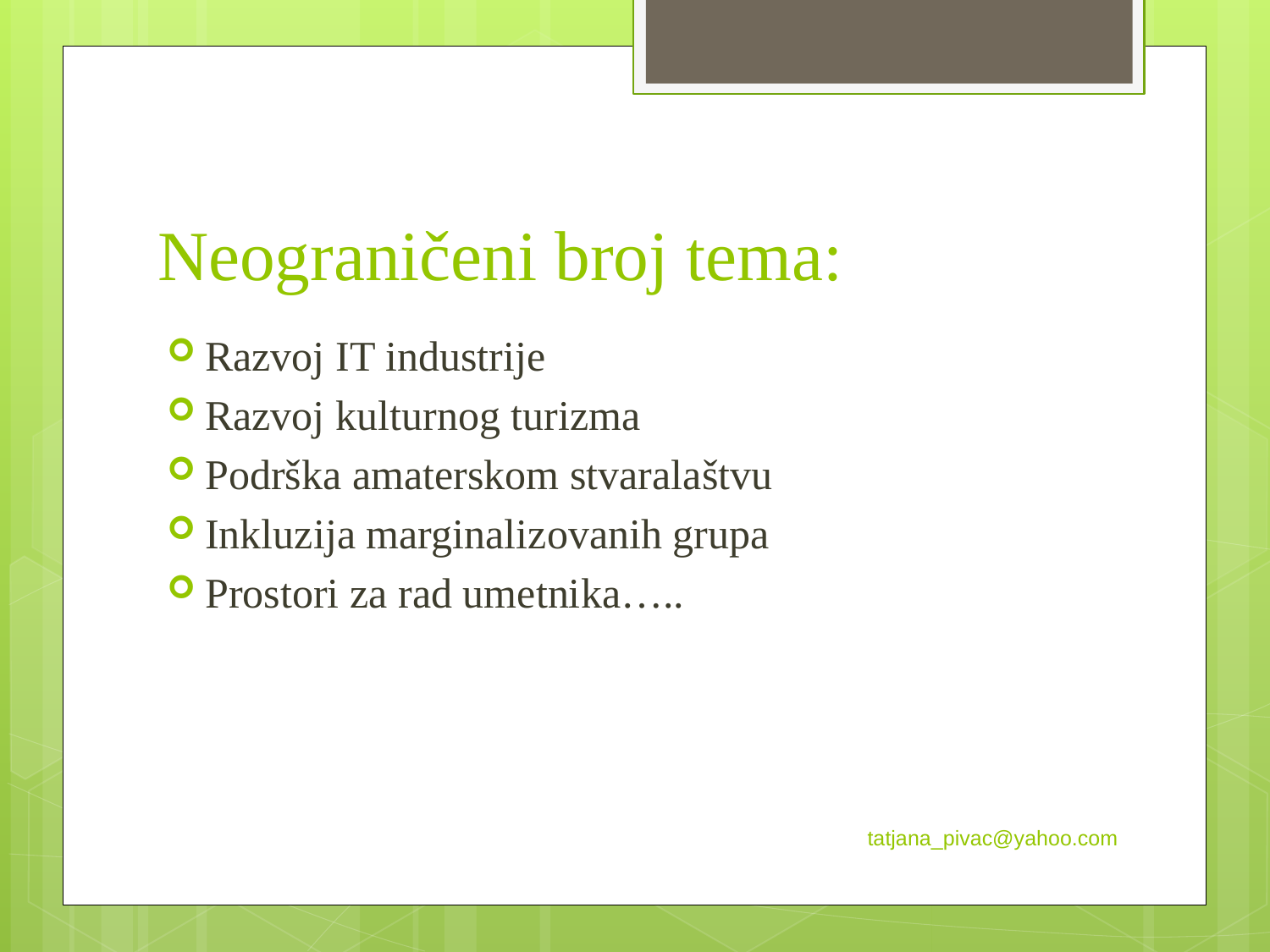

# Neograničeni broj tema:
Razvoj IT industrije
Razvoj kulturnog turizma
Podrška amaterskom stvaralaštvu
Inkluzija marginalizovanih grupa
Prostori za rad umetnika…..
tatjana_pivac@yahoo.com